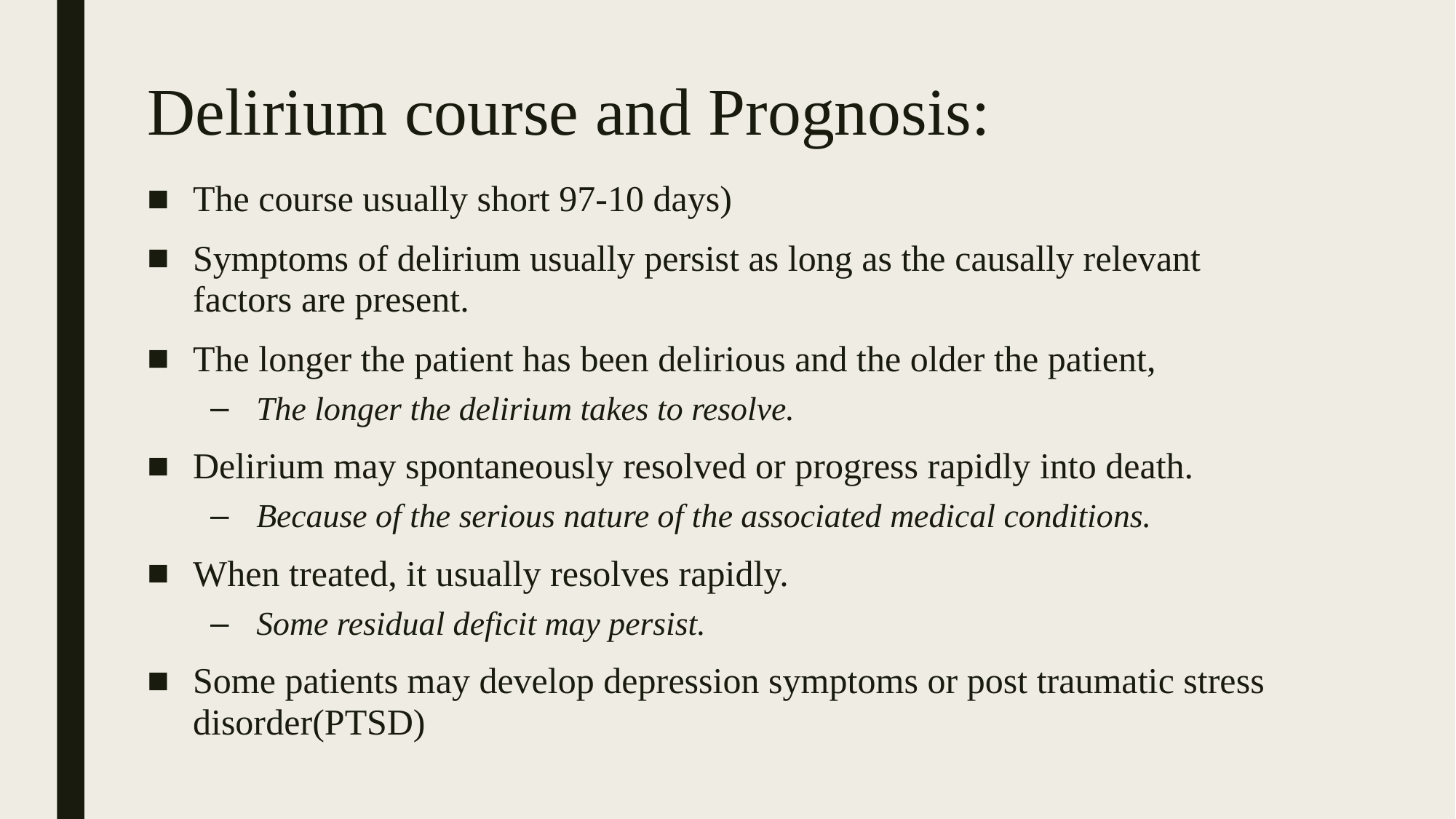

# Delirium course and Prognosis:
The course usually short 97-10 days)
Symptoms of delirium usually persist as long as the causally relevant factors are present.
The longer the patient has been delirious and the older the patient,
The longer the delirium takes to resolve.
Delirium may spontaneously resolved or progress rapidly into death.
Because of the serious nature of the associated medical conditions.
When treated, it usually resolves rapidly.
Some residual deficit may persist.
Some patients may develop depression symptoms or post traumatic stress disorder(PTSD)